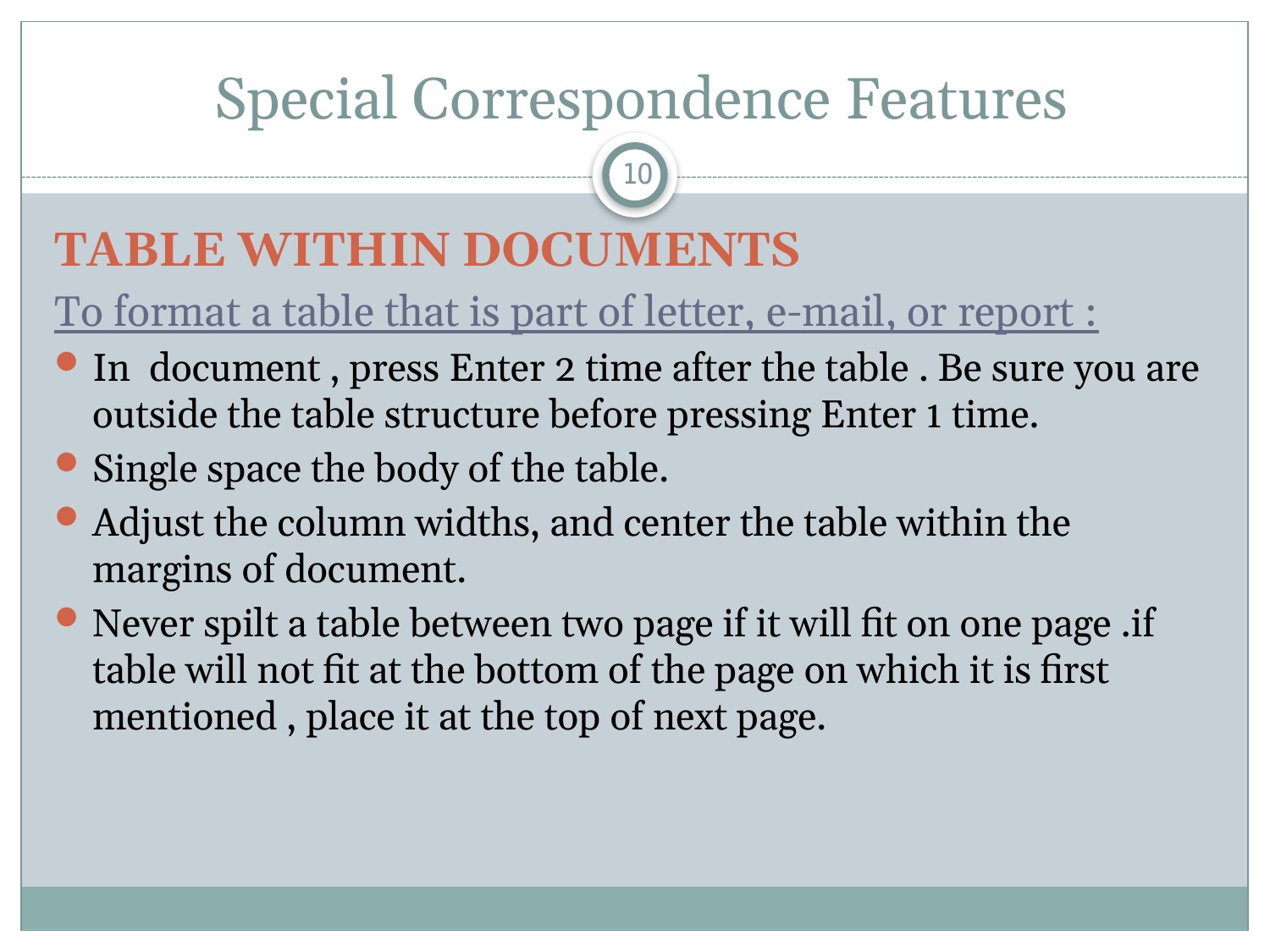

# Special Correspondence Features
10
TABLE WITHIN DOCUMENTS
To format a table that is part of letter, e-mail, or report :
In  document , press Enter 2 time after the table . Be sure you are outside the table structure before pressing Enter 1 time.
Single space the body of the table.
Adjust the column widths, and center the table within the margins of document.
Never spilt a table between two page if it will fit on one page .if table will not fit at the bottom of the page on which it is first mentioned , place it at the top of next page.